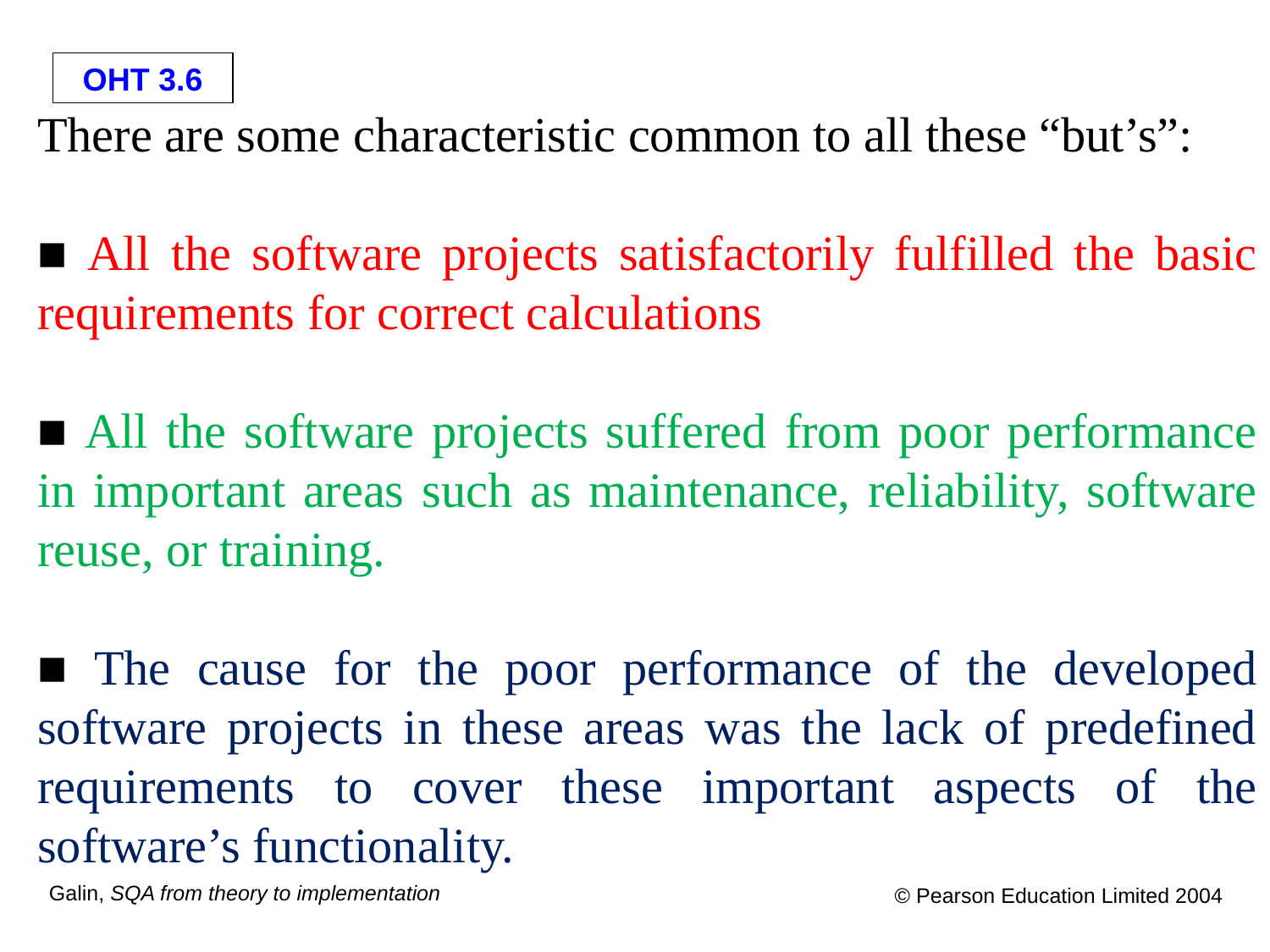

There are some characteristic common to all these “but’s”:

■ All the software projects satisfactorily fulfilled the basic requirements for correct calculations

■ All the software projects suffered from poor performance in important areas such as maintenance, reliability, software reuse, or training.

■ The cause for the poor performance of the developed software projects in these areas was the lack of predefined requirements to cover these important aspects of the software’s functionality.